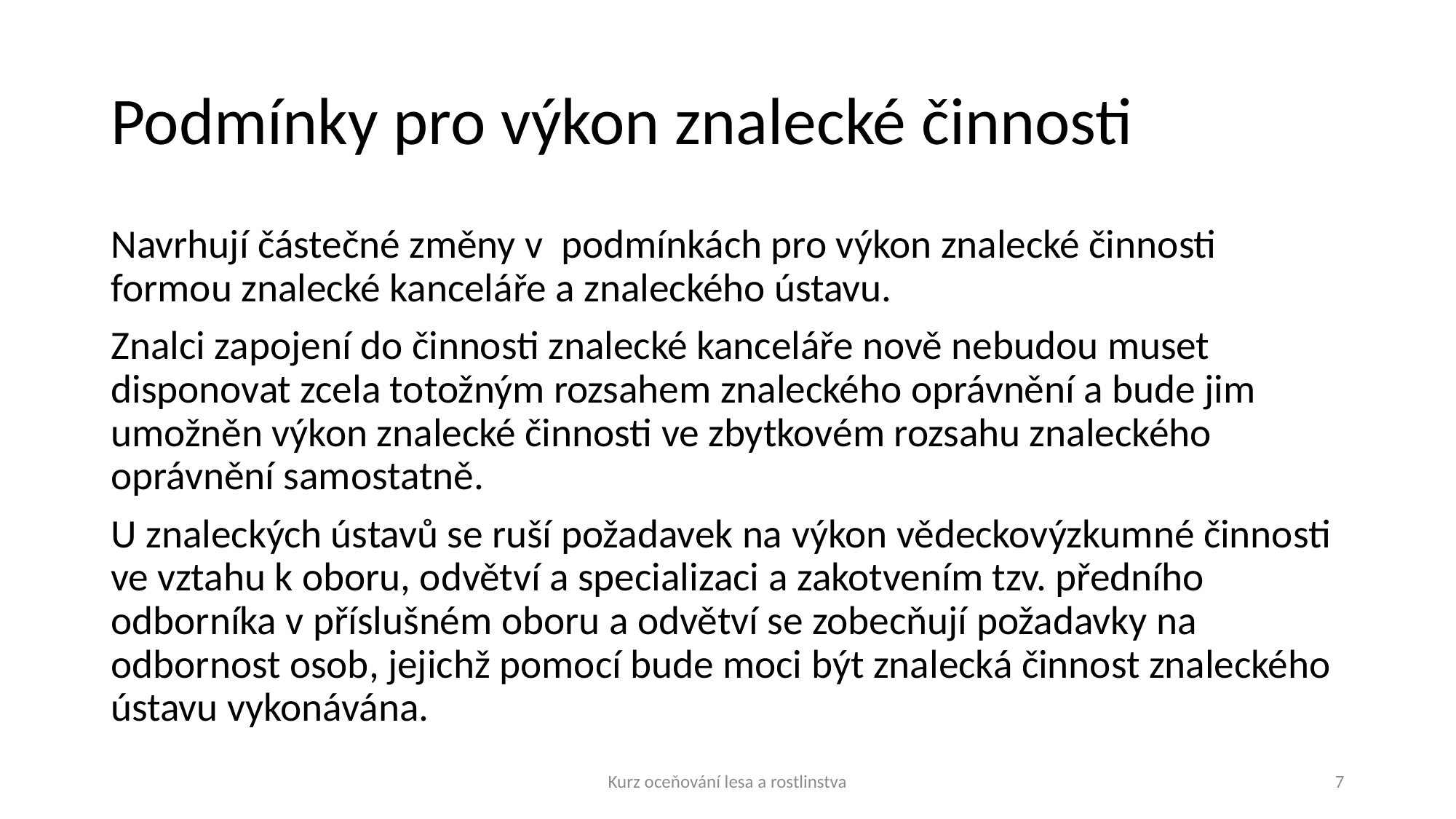

# Podmínky pro výkon znalecké činnosti
Navrhují částečné změny v  podmínkách pro výkon znalecké činnosti formou znalecké kanceláře a znaleckého ústavu.
Znalci zapojení do činnosti znalecké kanceláře nově nebudou muset disponovat zcela totožným rozsahem znaleckého oprávnění a bude jim umožněn výkon znalecké činnosti ve zbytkovém rozsahu znaleckého oprávnění samostatně.
U znaleckých ústavů se ruší požadavek na výkon vědeckovýzkumné činnosti ve vztahu k oboru, odvětví a specializaci a zakotvením tzv. předního odborníka v příslušném oboru a odvětví se zobecňují požadavky na odbornost osob, jejichž pomocí bude moci být znalecká činnost znaleckého ústavu vykonávána.
Kurz oceňování lesa a rostlinstva
7